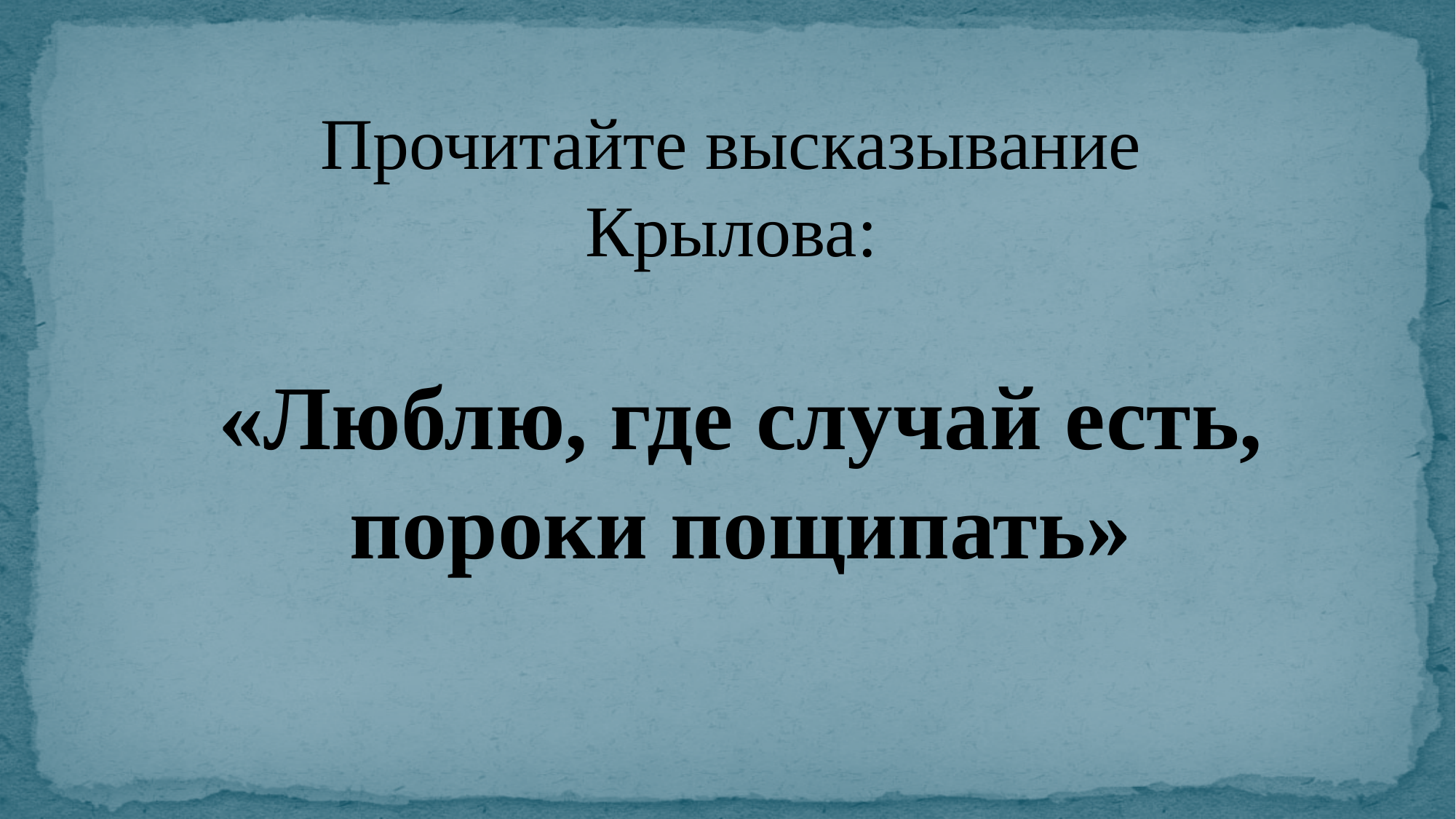

Прочитайте высказывание
Крылова:

«Люблю, где случай есть, пороки пощипать»